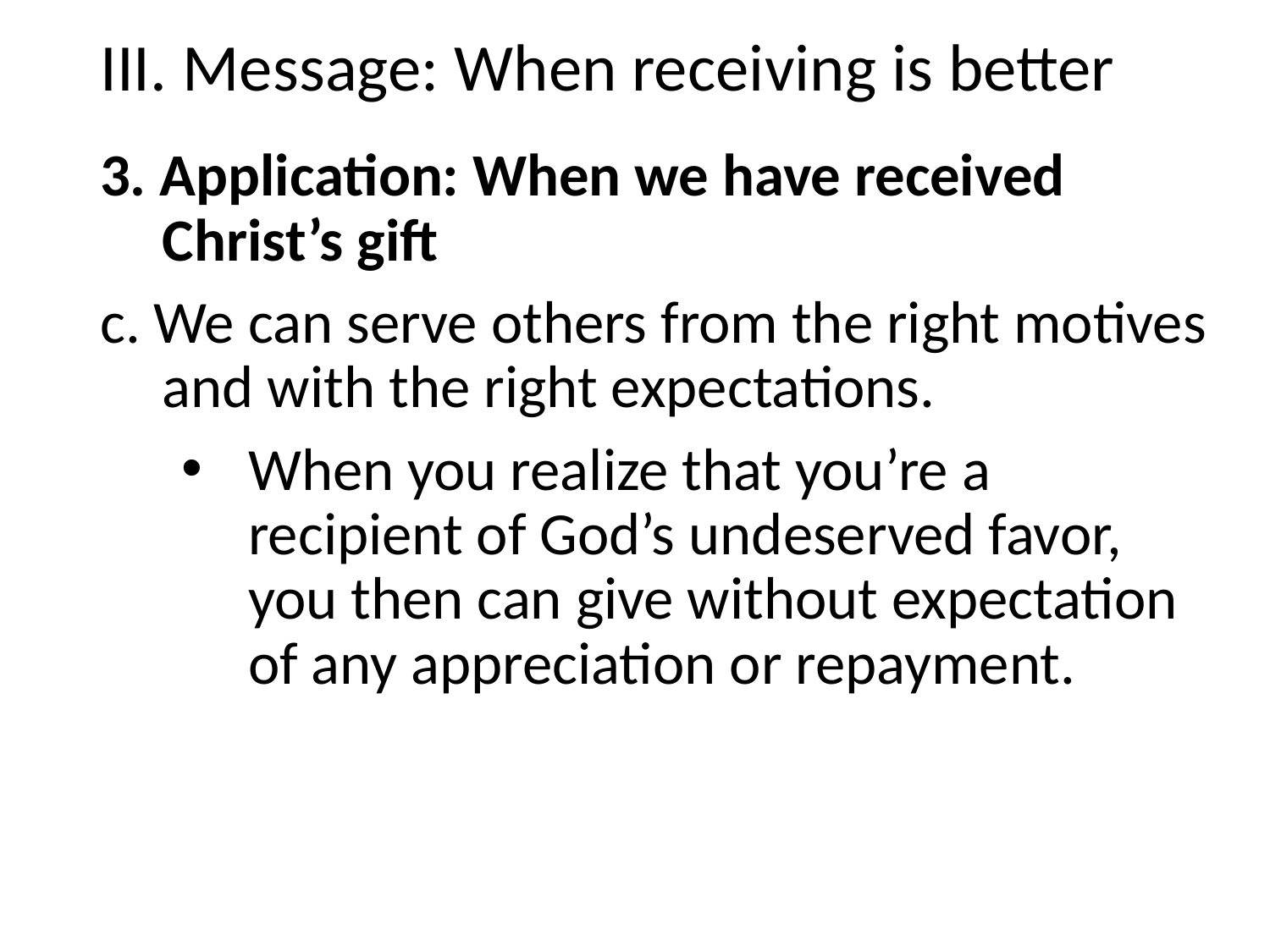

# III. Message: When receiving is better
3. Application: When we have received Christ’s gift
c. We can serve others from the right motives and with the right expectations.
When you realize that you’re a recipient of God’s undeserved favor, you then can give without expectation of any appreciation or repayment.